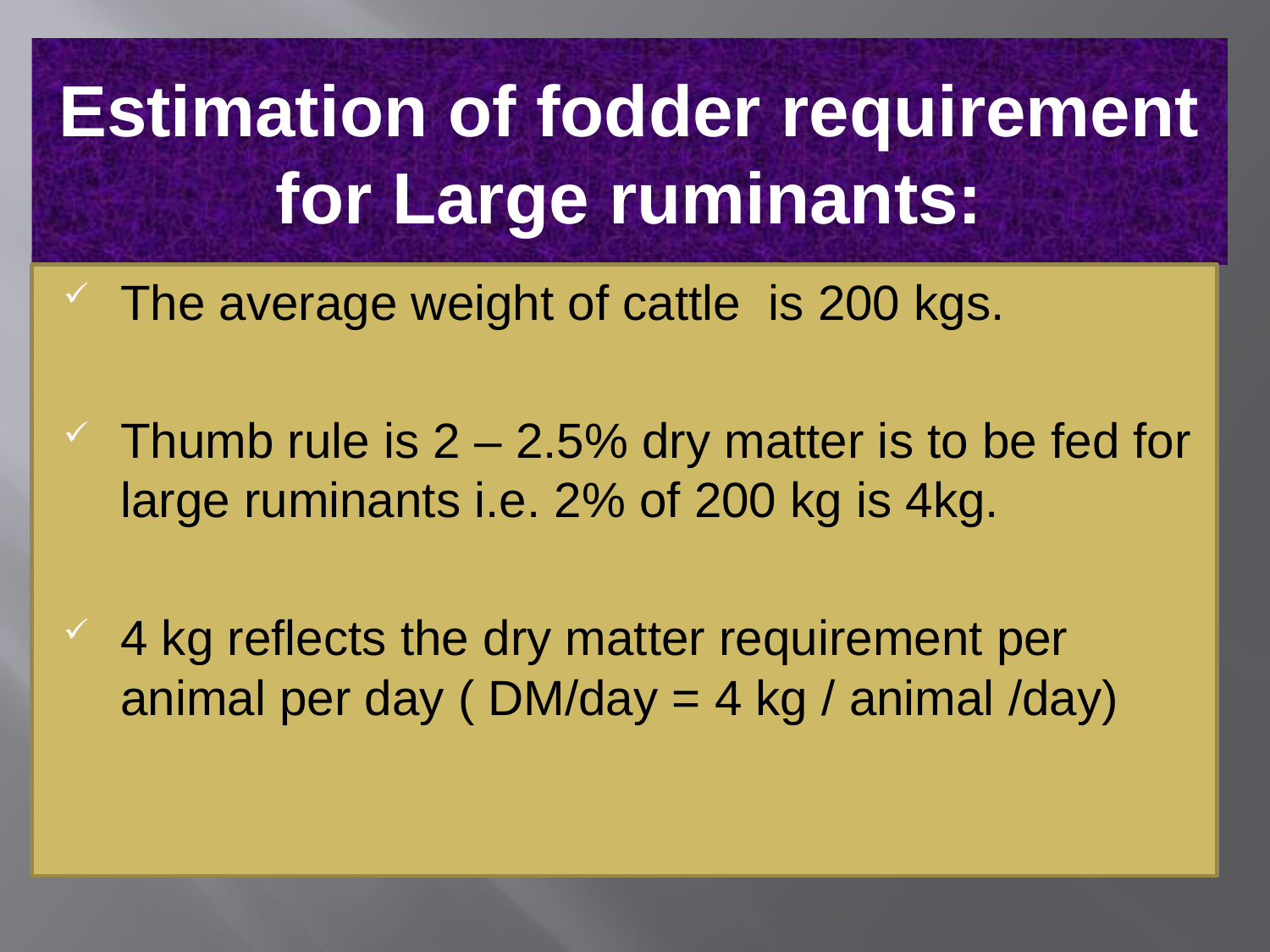

# Estimation of fodder requirement for Large ruminants:
The average weight of cattle  is 200 kgs.

Thumb rule is 2 – 2.5% dry matter is to be fed for large ruminants i.e. 2% of 200 kg is 4kg.

4 kg reflects the dry matter requirement per animal per day ( DM/day = 4 kg / animal /day)